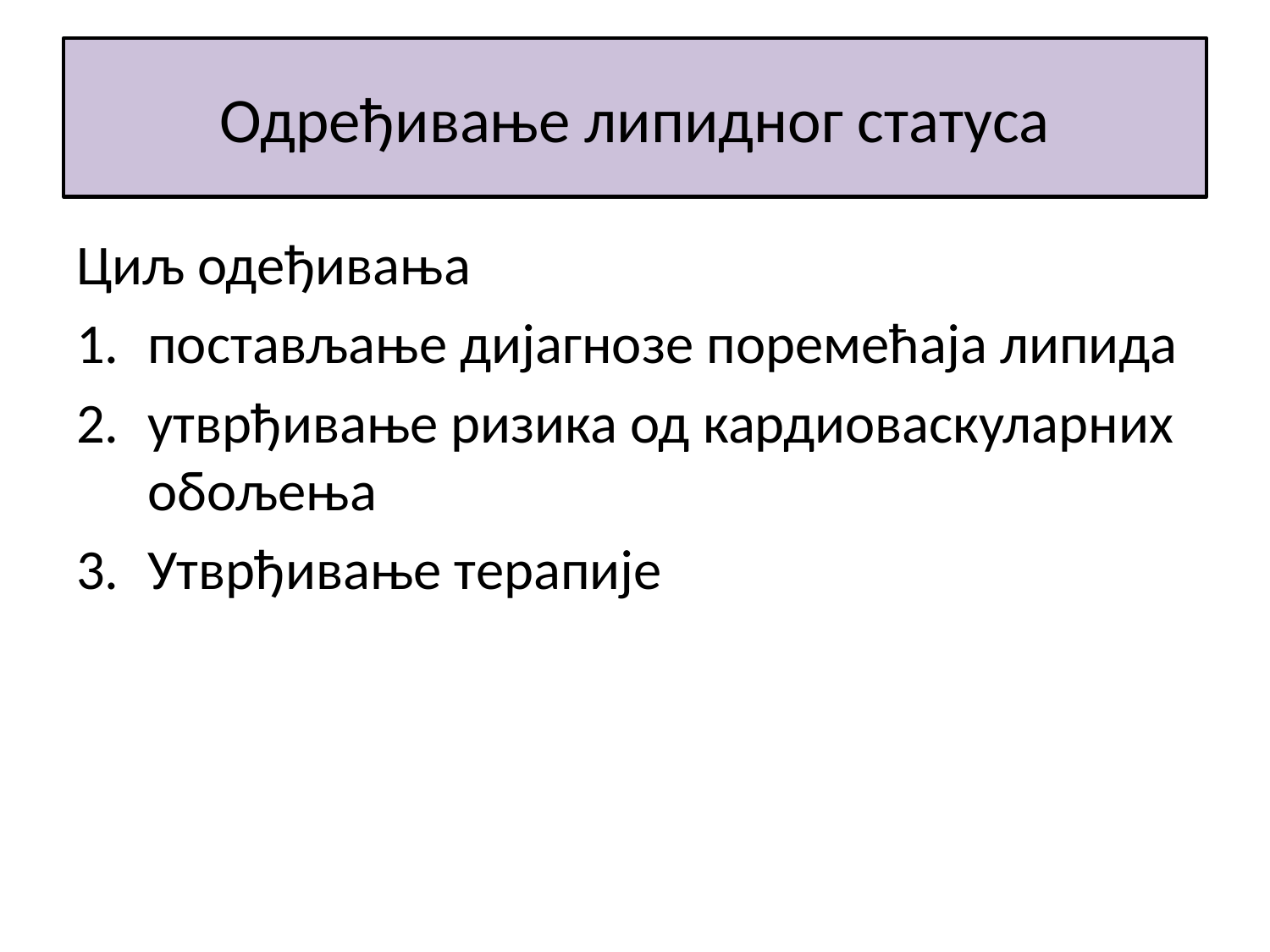

# Одређивање липидног статуса
Циљ одеђивања
постављање дијагнозе поремећаја липида
утврђивање ризика од кардиоваскуларних обољења
Утврђивање терапије